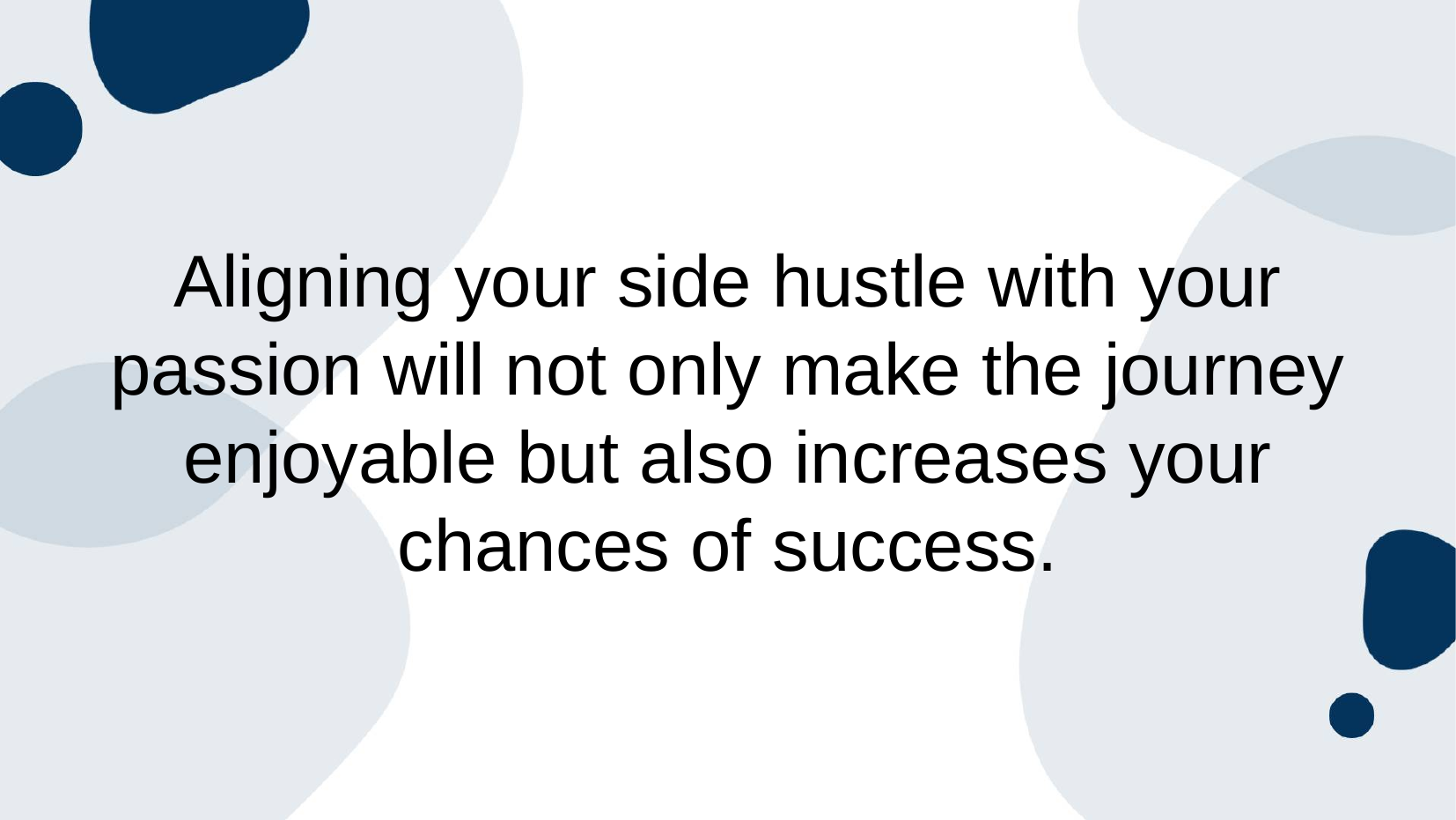

# Aligning your side hustle with your passion will not only make the journey enjoyable but also increases your chances of success.